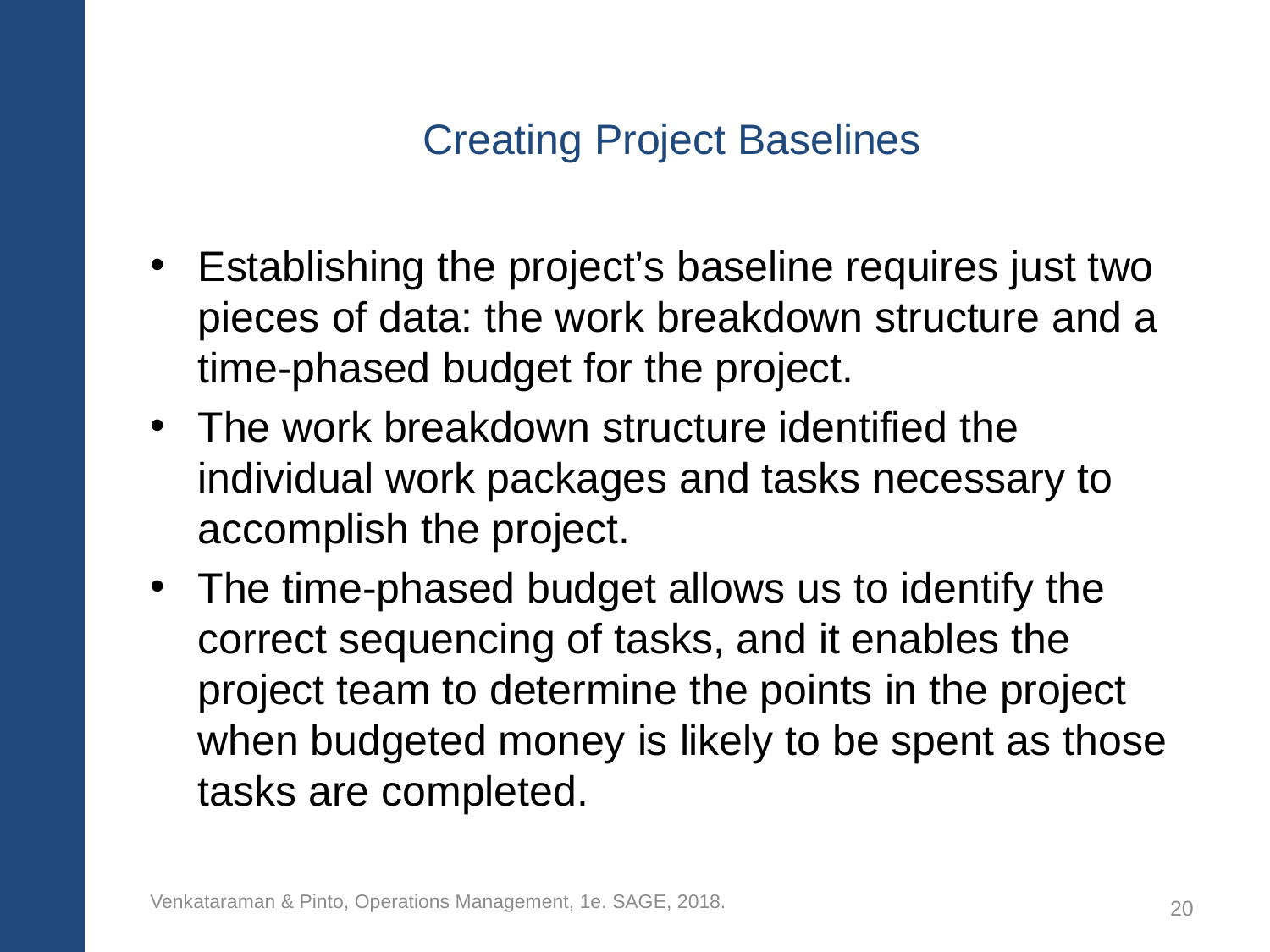

# Creating Project Baselines
Establishing the project’s baseline requires just two pieces of data: the work breakdown structure and a time-phased budget for the project.
The work breakdown structure identified the individual work packages and tasks necessary to accomplish the project.
The time-phased budget allows us to identify the correct sequencing of tasks, and it enables the project team to determine the points in the project when budgeted money is likely to be spent as those tasks are completed.
Venkataraman & Pinto, Operations Management, 1e. SAGE, 2018.
20